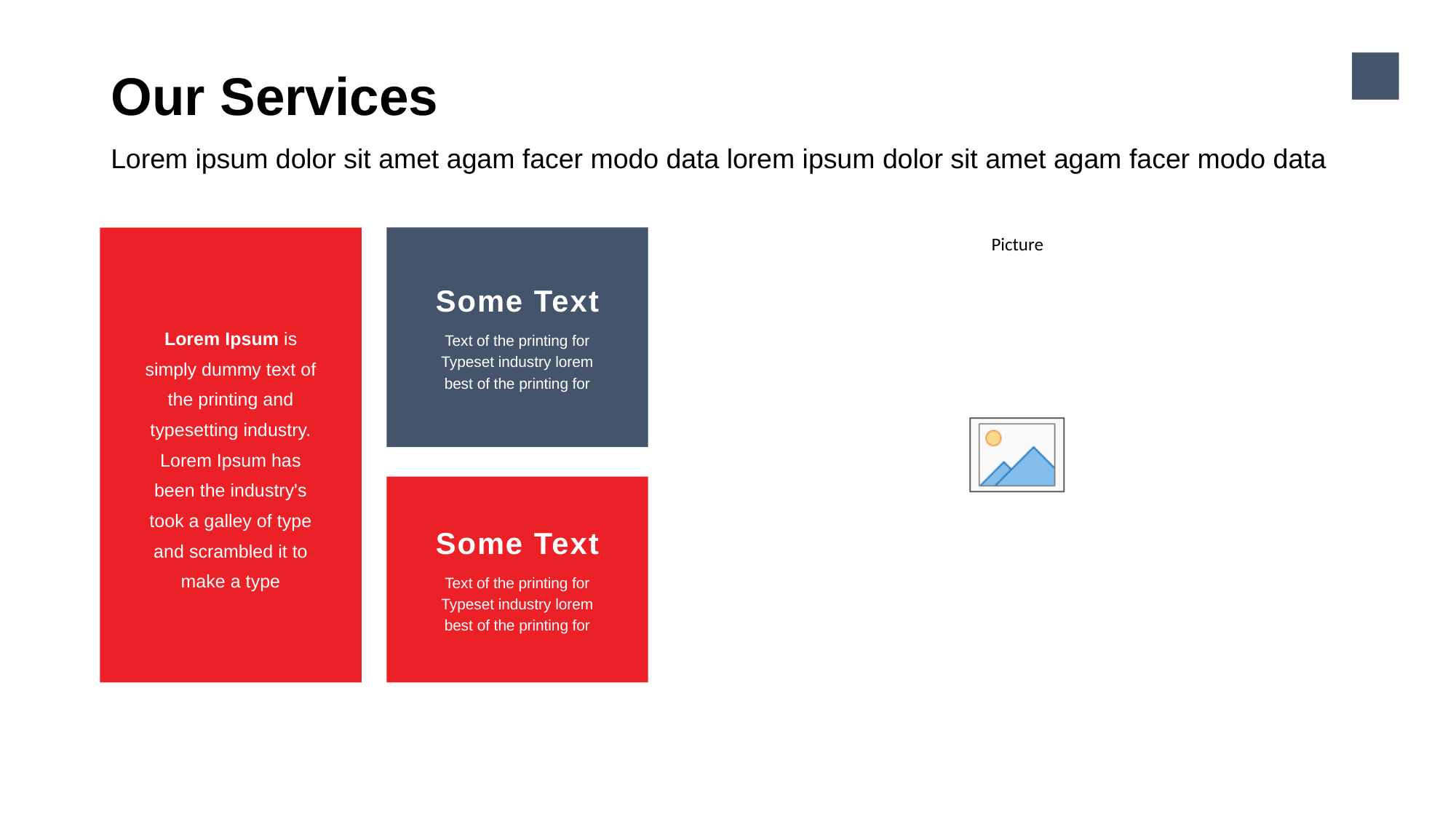

Our Services
8
Lorem ipsum dolor sit amet agam facer modo data lorem ipsum dolor sit amet agam facer modo data

Some Text
Text of the printing for
Typeset industry lorem
best of the printing for
Lorem Ipsum is simply dummy text of the printing and typesetting industry. Lorem Ipsum has been the industry's took a galley of type and scrambled it to make a type

Some Text
Text of the printing for
Typeset industry lorem
best of the printing for